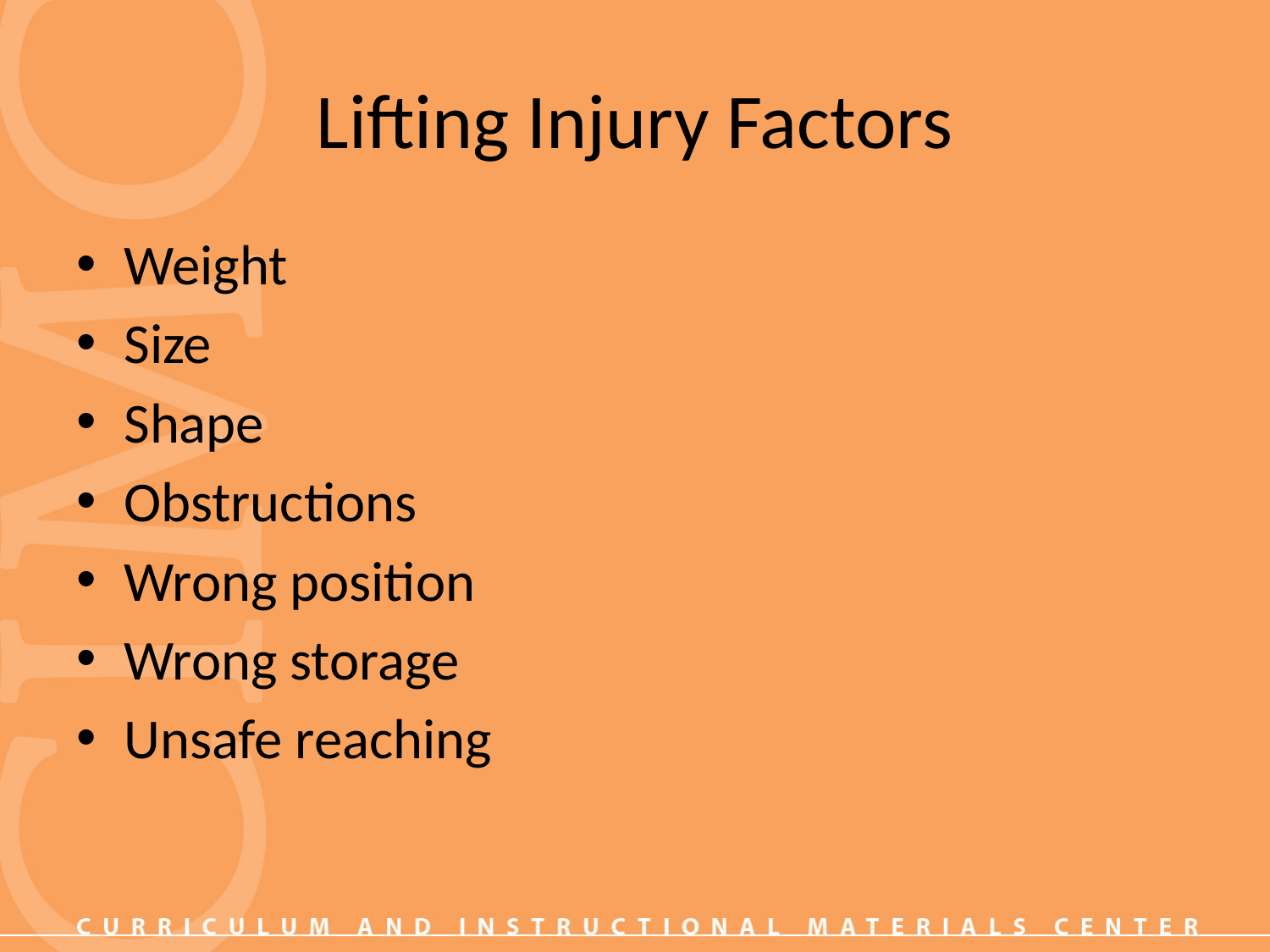

# Lifting Injury Factors
Weight
Size
Shape
Obstructions
Wrong position
Wrong storage
Unsafe reaching